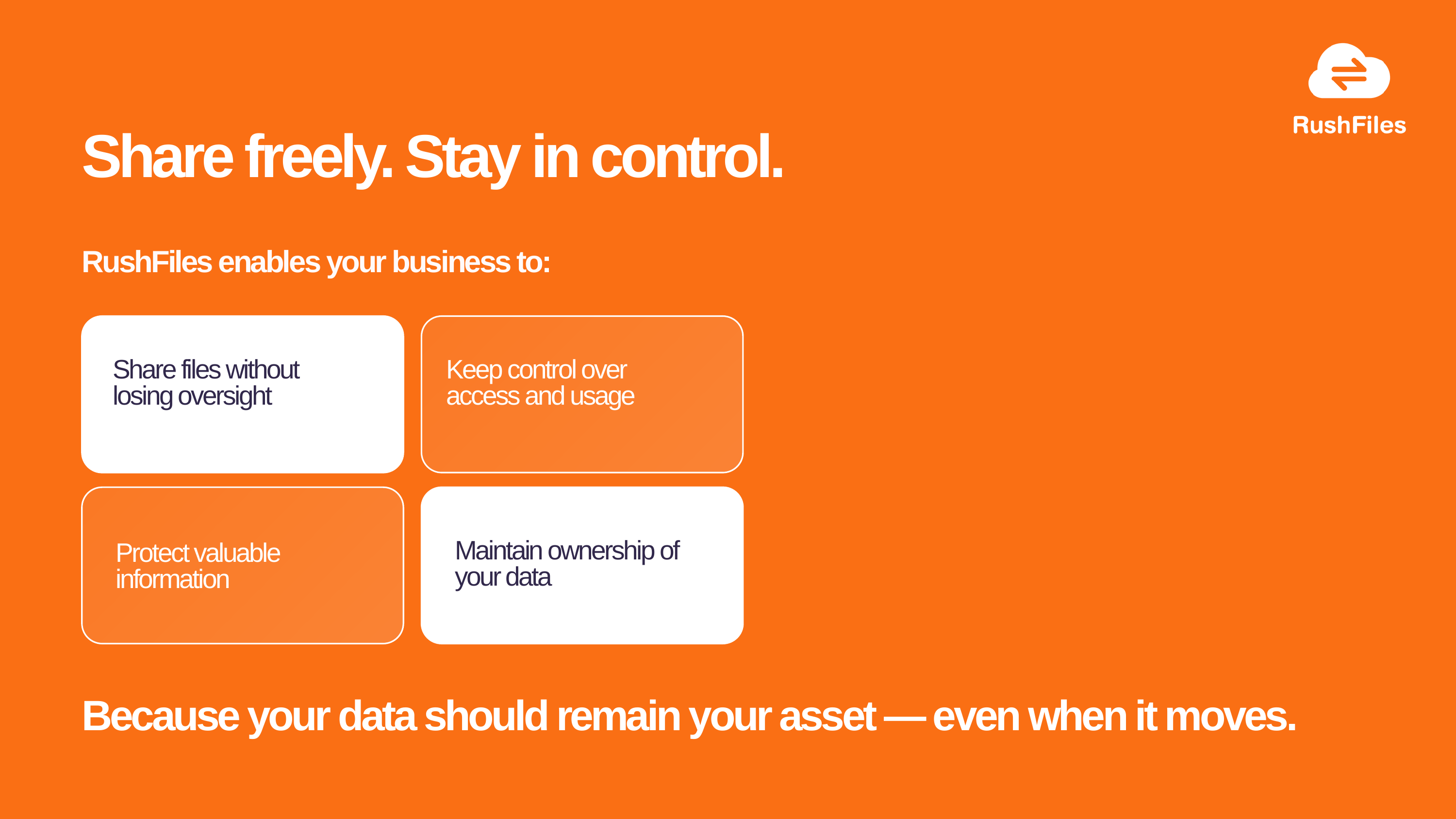

Share freely. Stay in control.
RushFiles enables your business to:

Share files without losing oversight
Keep control over access and usage

Maintain ownership of your data

Protect valuable information
Because your data should remain your asset — even when it moves.